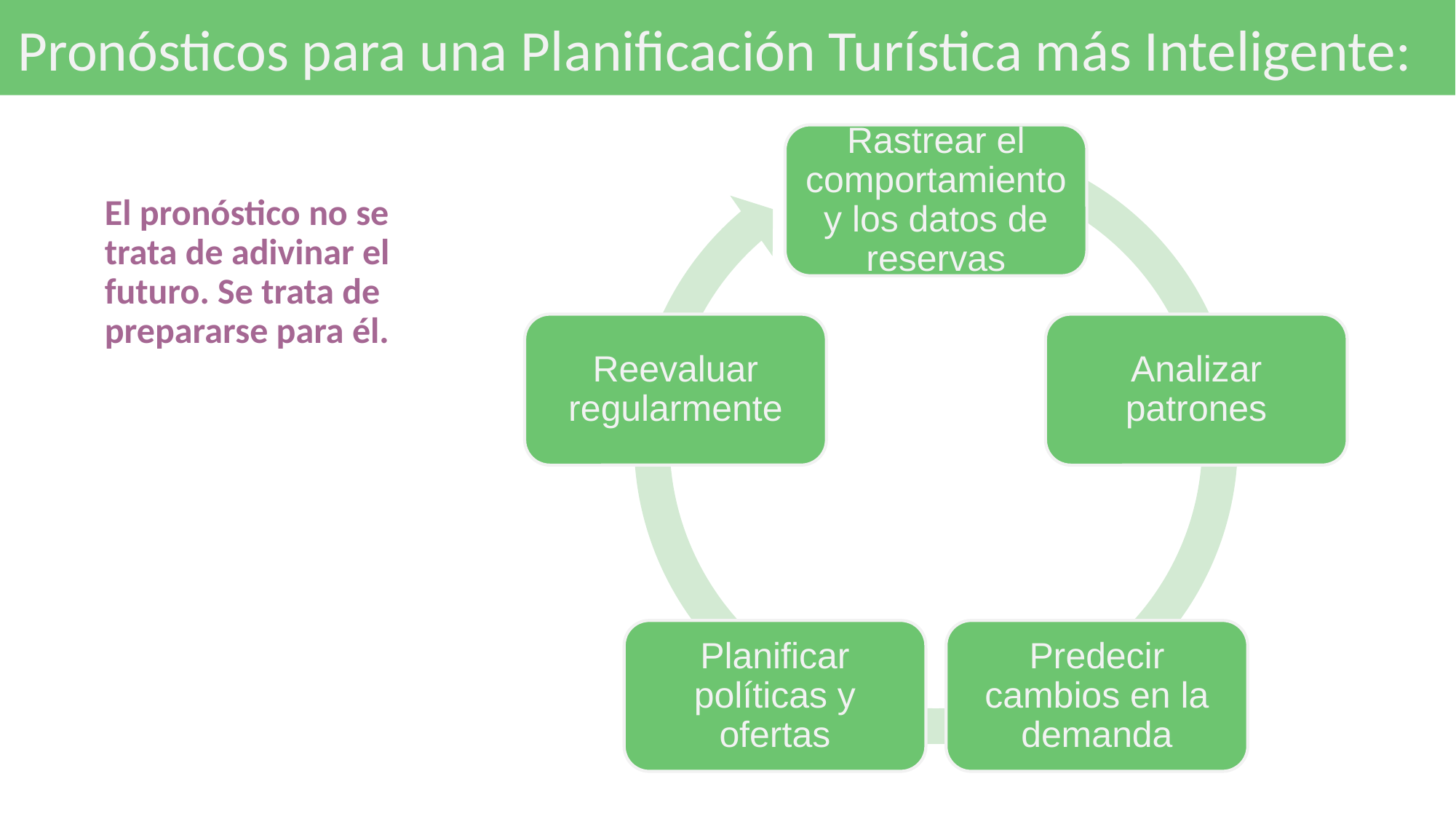

# Pronósticos para una Planificación Turística más Inteligente:

Rastrear el comportamiento y los datos de reservas

Reevaluar regularmente
Analizar patrones

Planificar políticas y ofertas
Predecir cambios en la demanda
El pronóstico no se trata de adivinar el futuro. Se trata de prepararse para él.